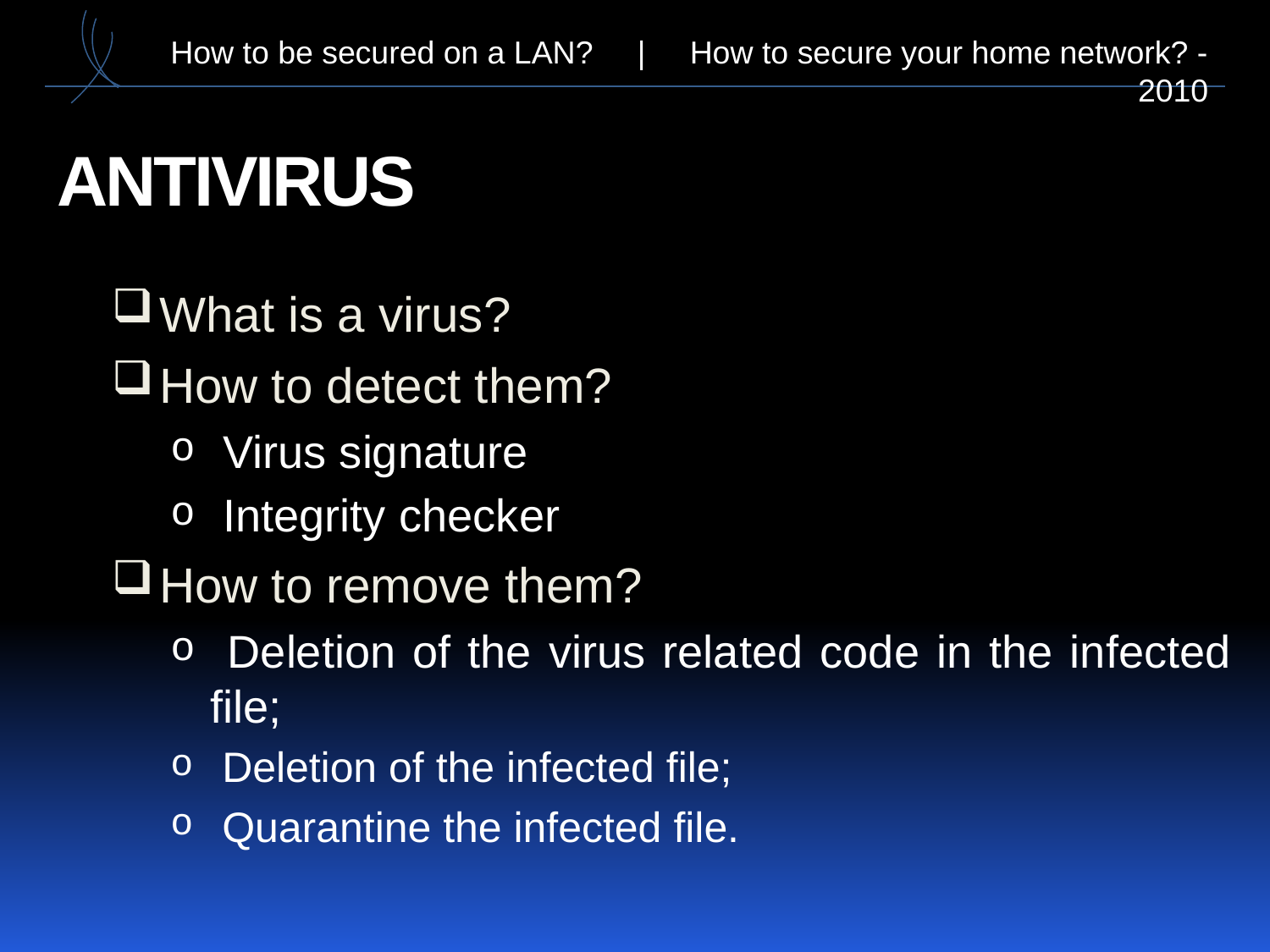

How to be secured on a LAN?     |     How to secure your home network? - 2010
# Antivirus
What is a virus?
How to detect them?
 Virus signature
 Integrity checker
How to remove them?
 Deletion of the virus related code in the infected file;
 Deletion of the infected file;
 Quarantine the infected file.